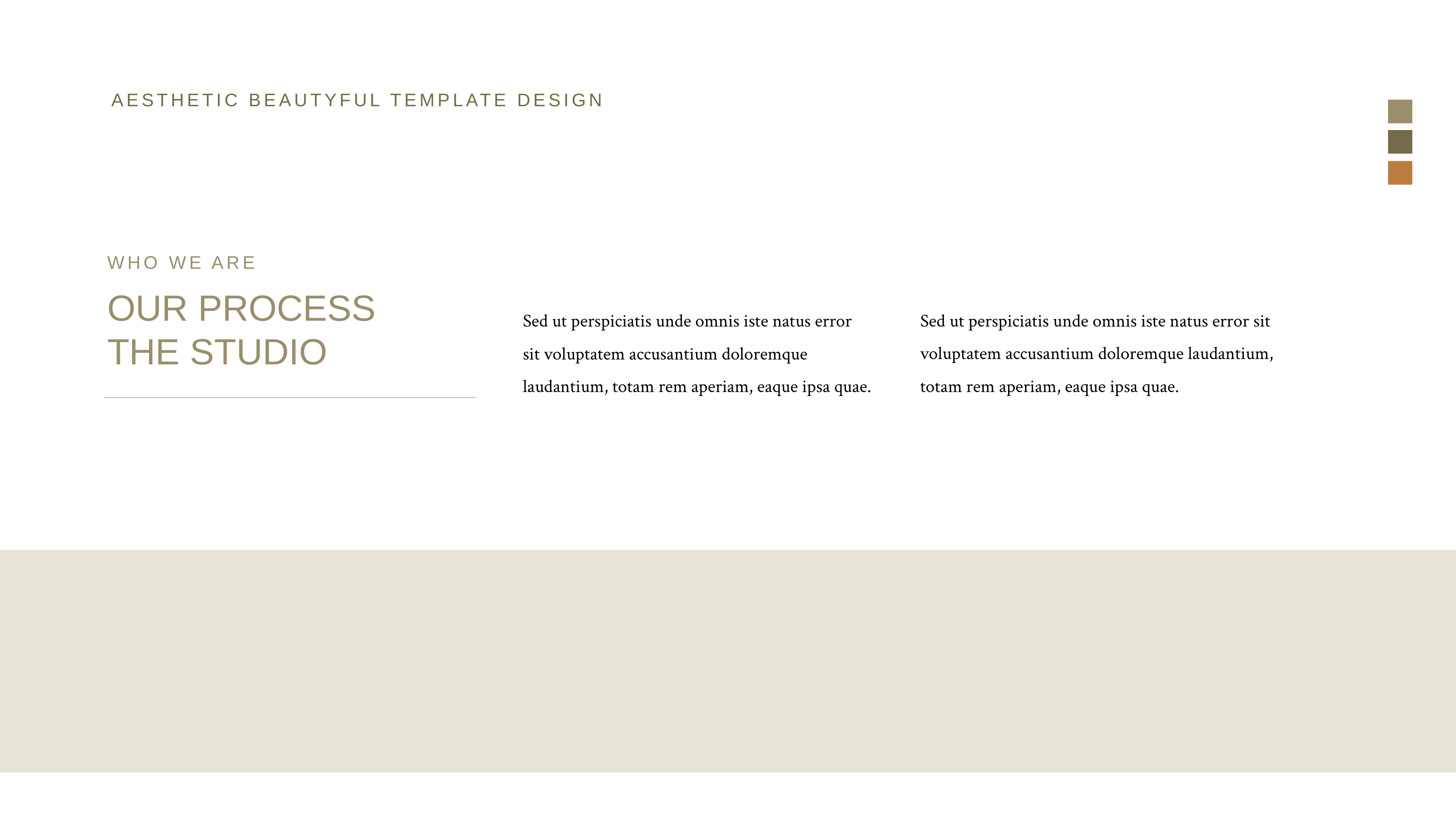

AESTHETIC BEAUTYFUL TEMPLATE DESIGN

WHO WE ARE
OUR PROCESS
THE STUDIO
Sed ut perspiciatis unde omnis iste natus error sit voluptatem accusantium doloremque laudantium, totam rem aperiam, eaque ipsa quae.
Sed ut perspiciatis unde omnis iste natus error sit voluptatem accusantium doloremque laudantium, totam rem aperiam, eaque ipsa quae.